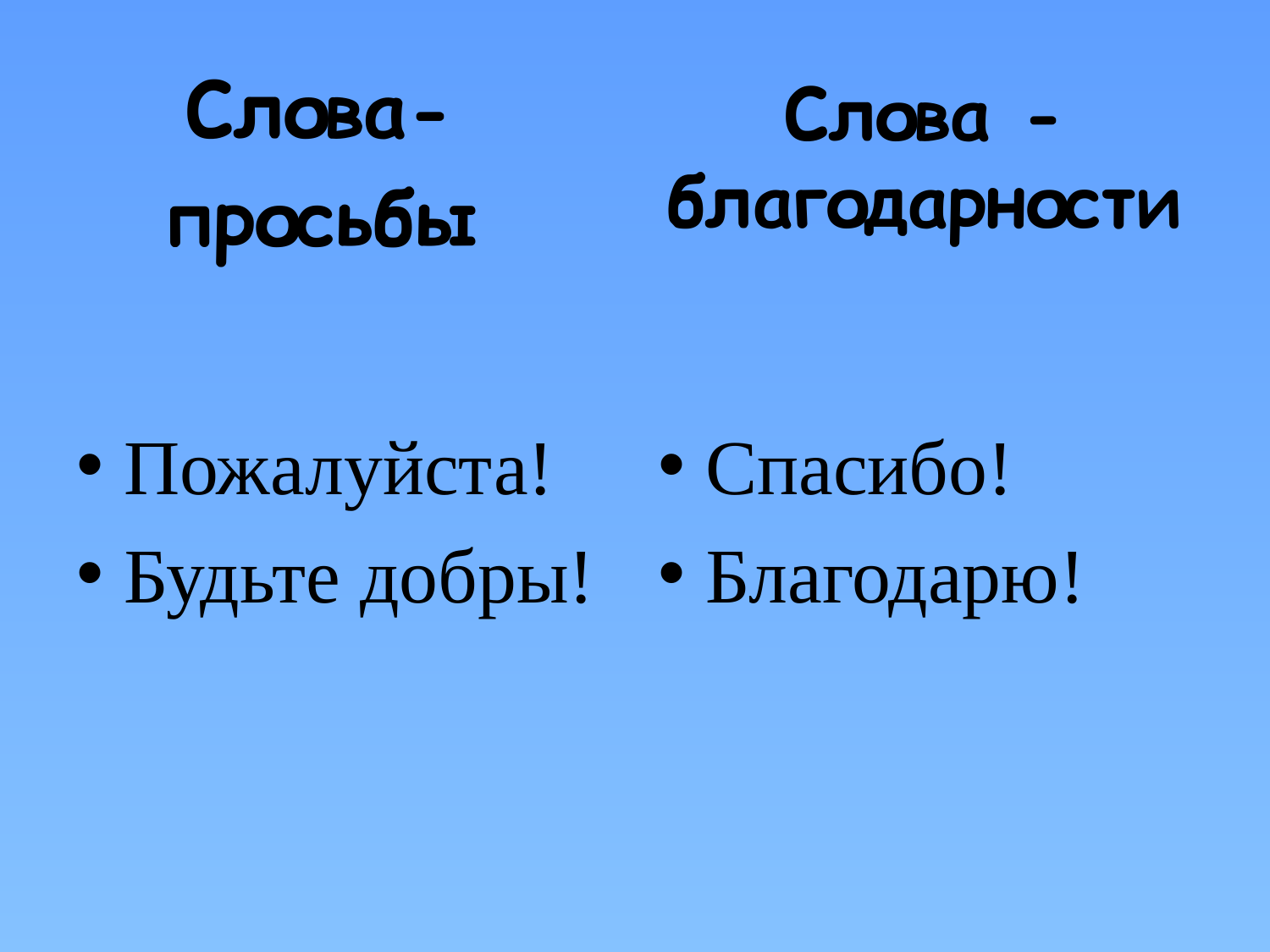

#
Слова -благодарности
Слова-
просьбы

Пожалуйста!
Будьте добры!

Спасибо!
Благодарю!